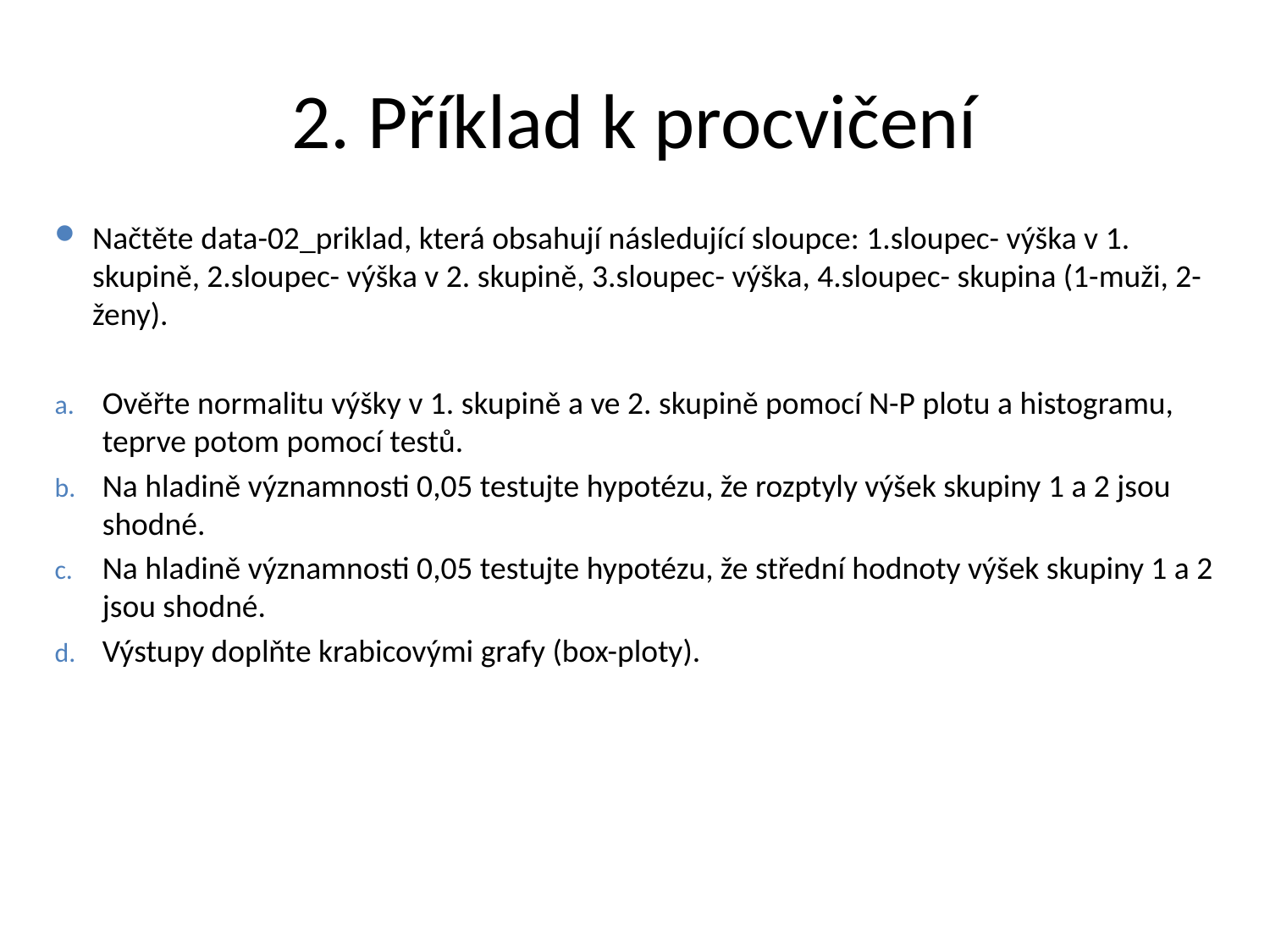

# 2. Příklad k procvičení
Načtěte data-02_priklad, která obsahují následující sloupce: 1.sloupec- výška v 1. skupině, 2.sloupec- výška v 2. skupině, 3.sloupec- výška, 4.sloupec- skupina (1-muži, 2-ženy).

Ověřte normalitu výšky v 1. skupině a ve 2. skupině pomocí N-P plotu a histogramu, teprve potom pomocí testů.
Na hladině významnosti 0,05 testujte hypotézu, že rozptyly výšek skupiny 1 a 2 jsou shodné.
Na hladině významnosti 0,05 testujte hypotézu, že střední hodnoty výšek skupiny 1 a 2 jsou shodné.
Výstupy doplňte krabicovými grafy (box-ploty).